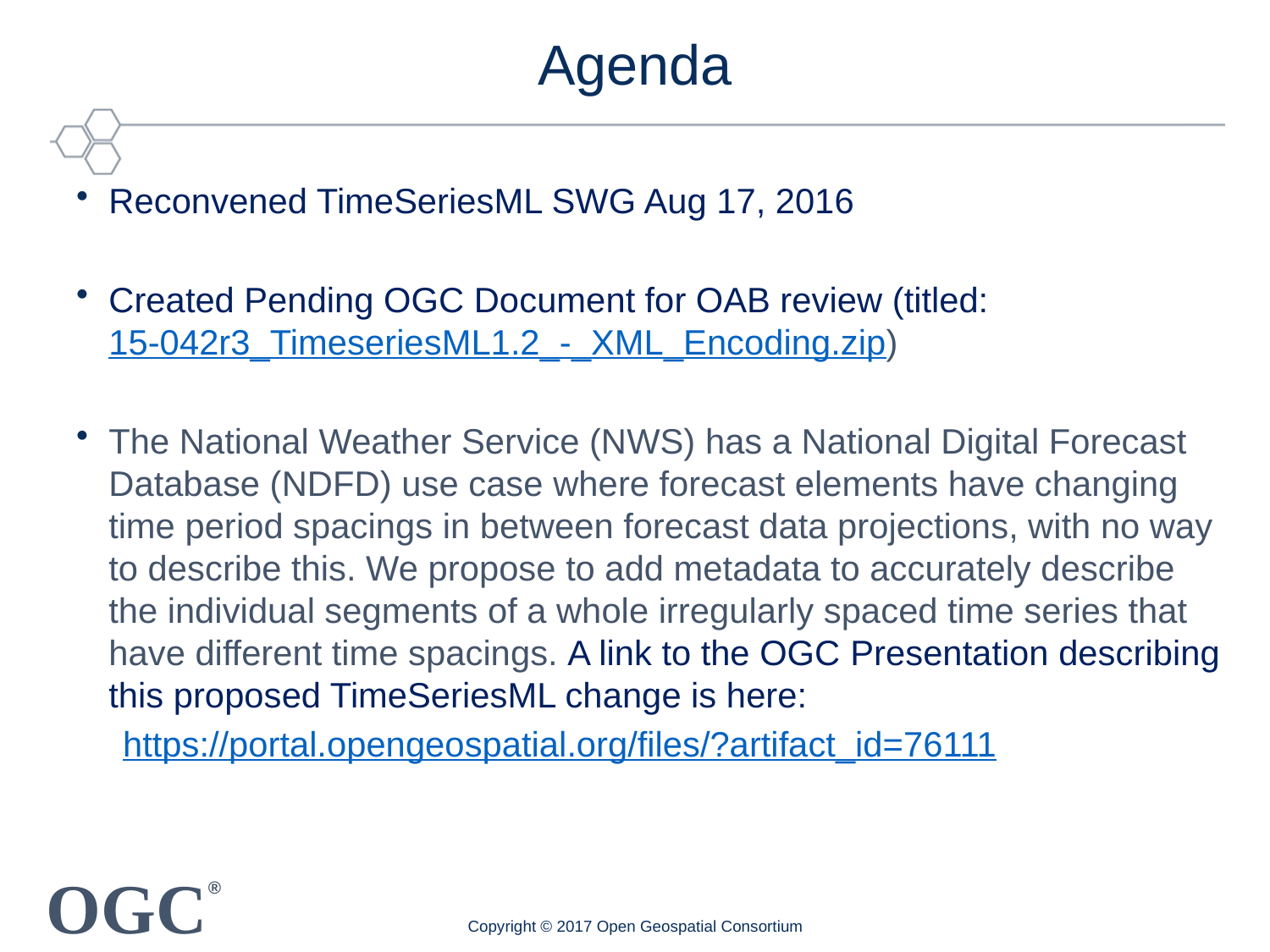

# Agenda
Reconvened TimeSeriesML SWG Aug 17, 2016

Created Pending OGC Document for OAB review (titled: 15-042r3_TimeseriesML1.2_-_XML_Encoding.zip)

The National Weather Service (NWS) has a National Digital Forecast Database (NDFD) use case where forecast elements have changing time period spacings in between forecast data projections, with no way to describe this. We propose to add metadata to accurately describe the individual segments of a whole irregularly spaced time series that have different time spacings. A link to the OGC Presentation describing this proposed TimeSeriesML change is here:
https://portal.opengeospatial.org/files/?artifact_id=76111
Copyright © 2017 Open Geospatial Consortium